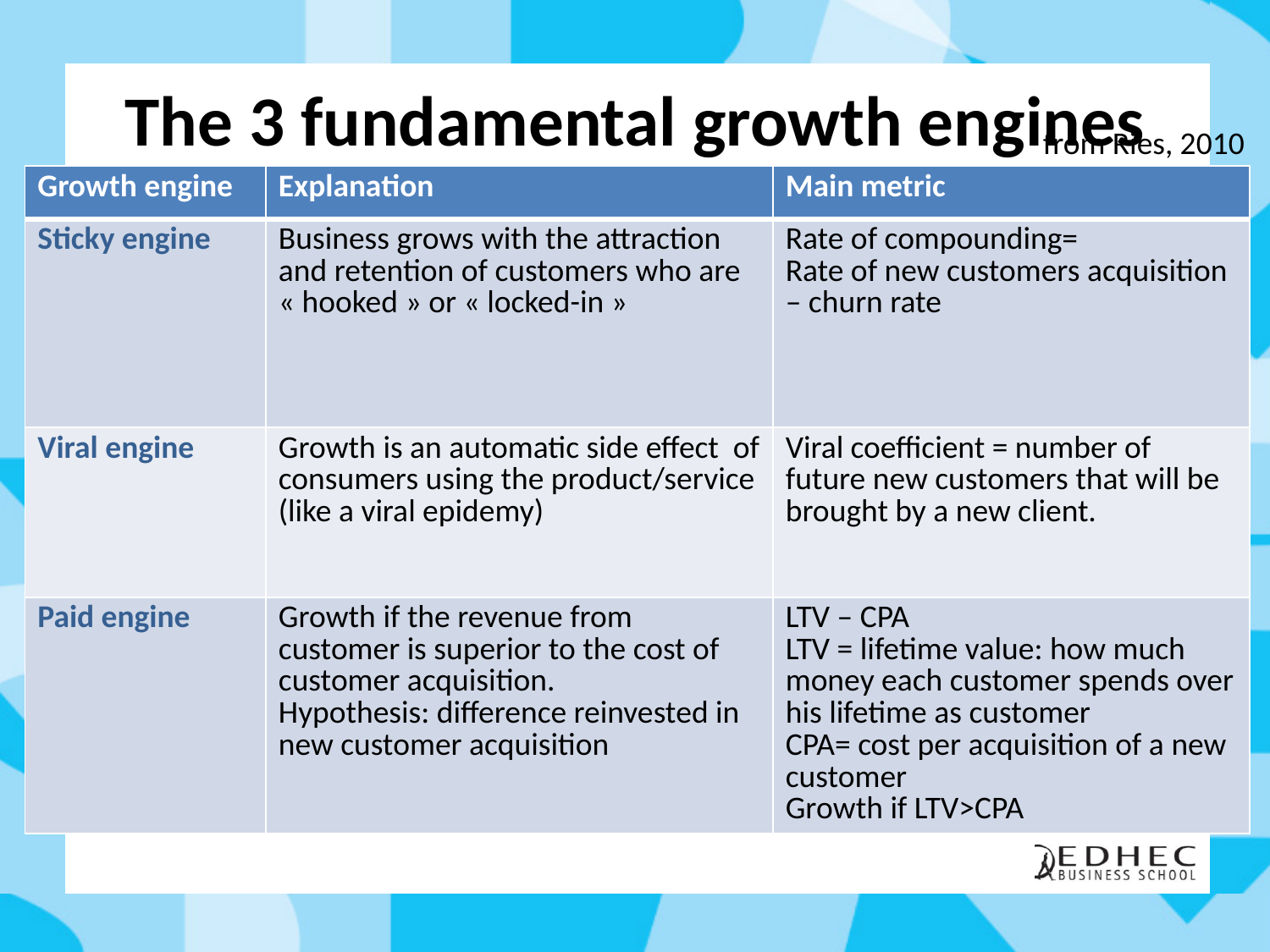

# The 3 fundamental growth engines
from Ries, 2010
| Growth engine | Explanation | Main metric |
| --- | --- | --- |
| Sticky engine | Business grows with the attraction and retention of customers who are « hooked » or « locked-in » | Rate of compounding= Rate of new customers acquisition – churn rate |
| Viral engine | Growth is an automatic side effect of consumers using the product/service (like a viral epidemy) | Viral coefficient = number of future new customers that will be brought by a new client. |
| Paid engine | Growth if the revenue from customer is superior to the cost of customer acquisition. Hypothesis: difference reinvested in new customer acquisition | LTV – CPA LTV = lifetime value: how much money each customer spends over his lifetime as customer CPA= cost per acquisition of a new customer Growth if LTV>CPA |